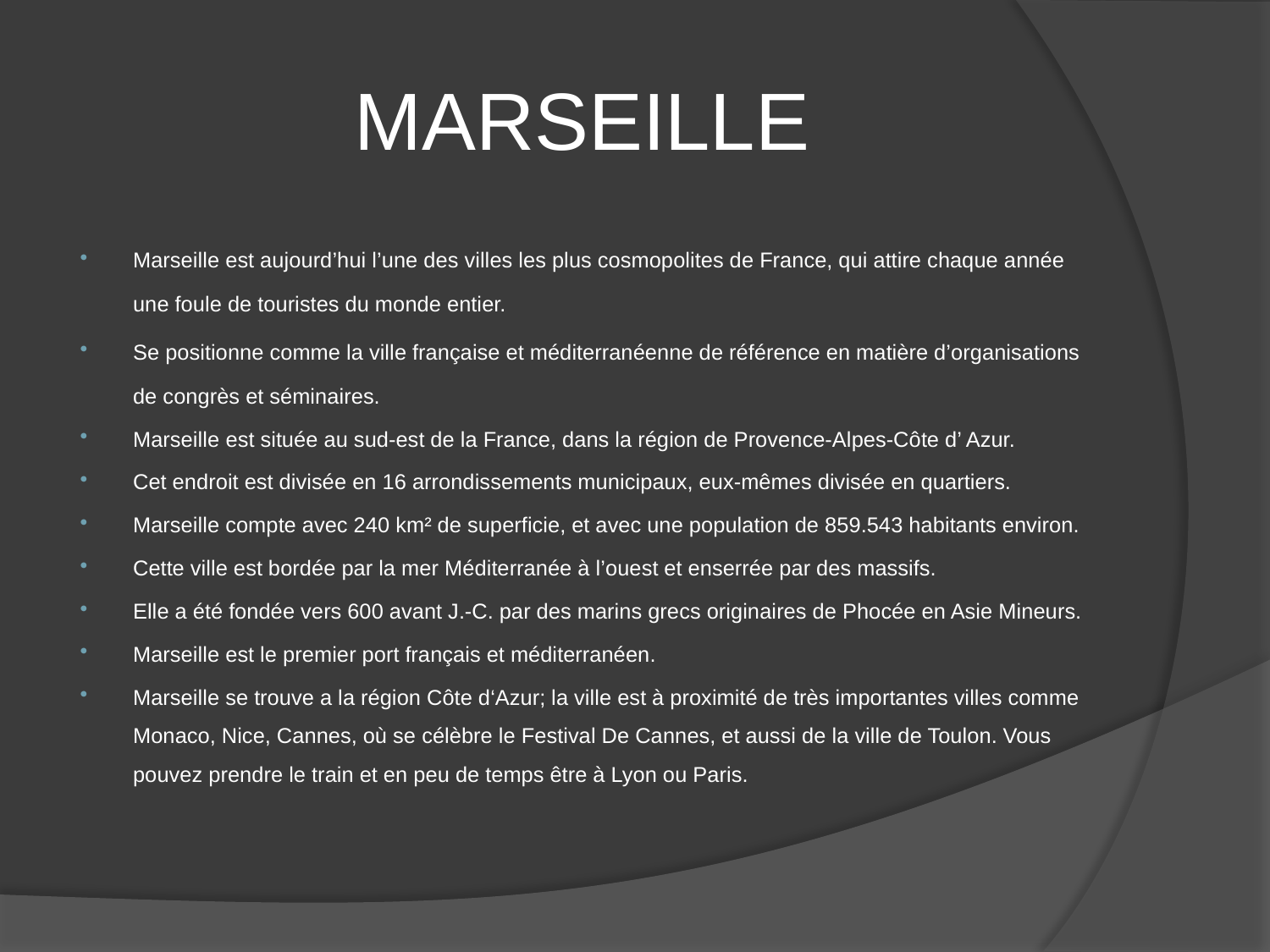

# MARSEILLE
Marseille est aujourd’hui l’une des villes les plus cosmopolites de France, qui attire chaque année une foule de touristes du monde entier.
Se positionne comme la ville française et méditerranéenne de référence en matière d’organisations de congrès et séminaires.
Marseille est située au sud-est de la France, dans la région de Provence-Alpes-Côte d’ Azur.
Cet endroit est divisée en 16 arrondissements municipaux, eux-mêmes divisée en quartiers.
Marseille compte avec 240 km² de superficie, et avec une population de 859.543 habitants environ.
Cette ville est bordée par la mer Méditerranée à l’ouest et enserrée par des massifs.
Elle a été fondée vers 600 avant J.-C. par des marins grecs originaires de Phocée en Asie Mineurs.
Marseille est le premier port français et méditerranéen.
Marseille se trouve a la région Côte d‘Azur; la ville est à proximité de très importantes villes comme Monaco, Nice, Cannes, où se célèbre le Festival De Cannes, et aussi de la ville de Toulon. Vous pouvez prendre le train et en peu de temps être à Lyon ou Paris.